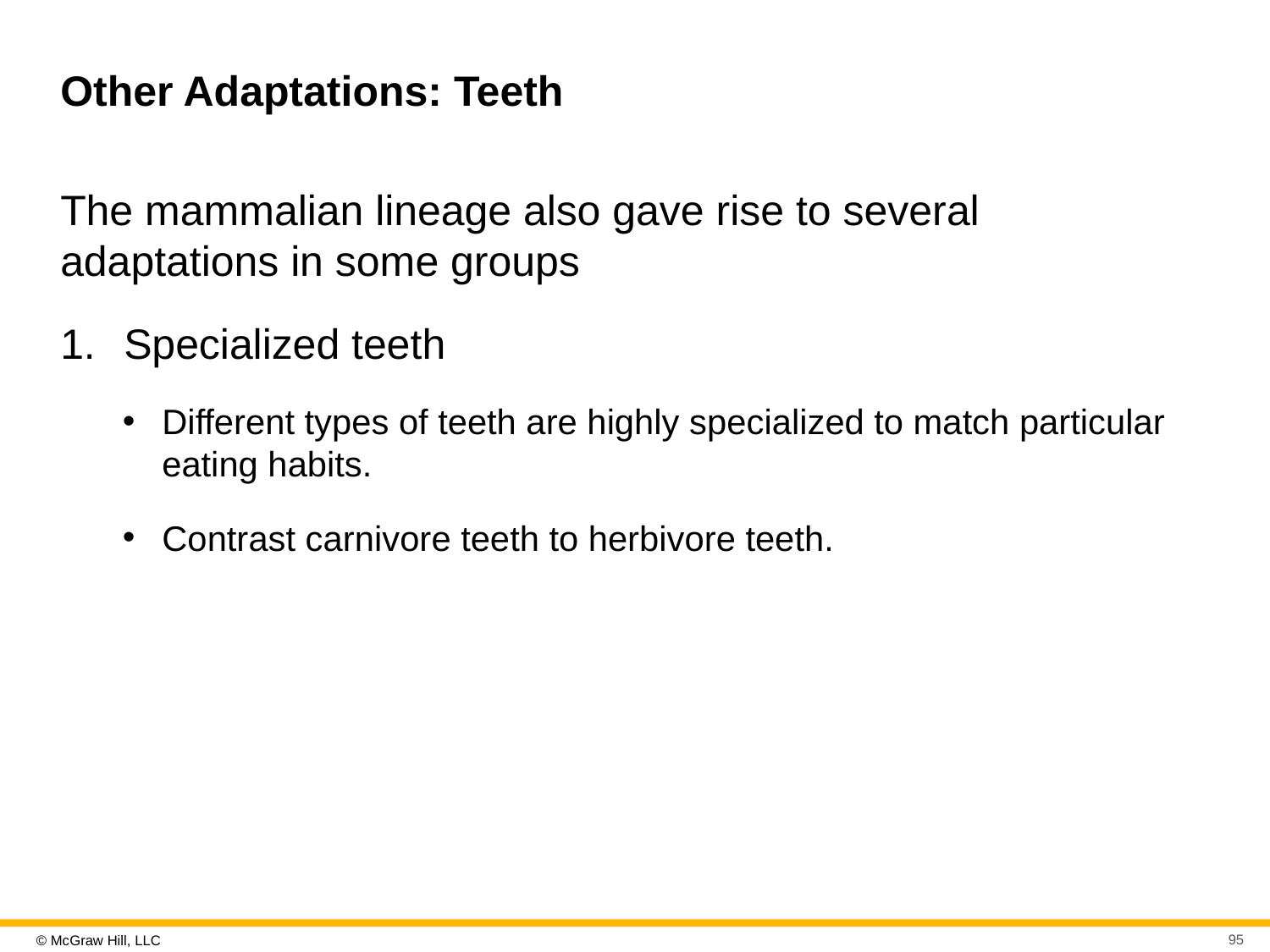

# Other Adaptations: Teeth
The mammalian lineage also gave rise to several adaptations in some groups
Specialized teeth
Different types of teeth are highly specialized to match particular eating habits.
Contrast carnivore teeth to herbivore teeth.
95